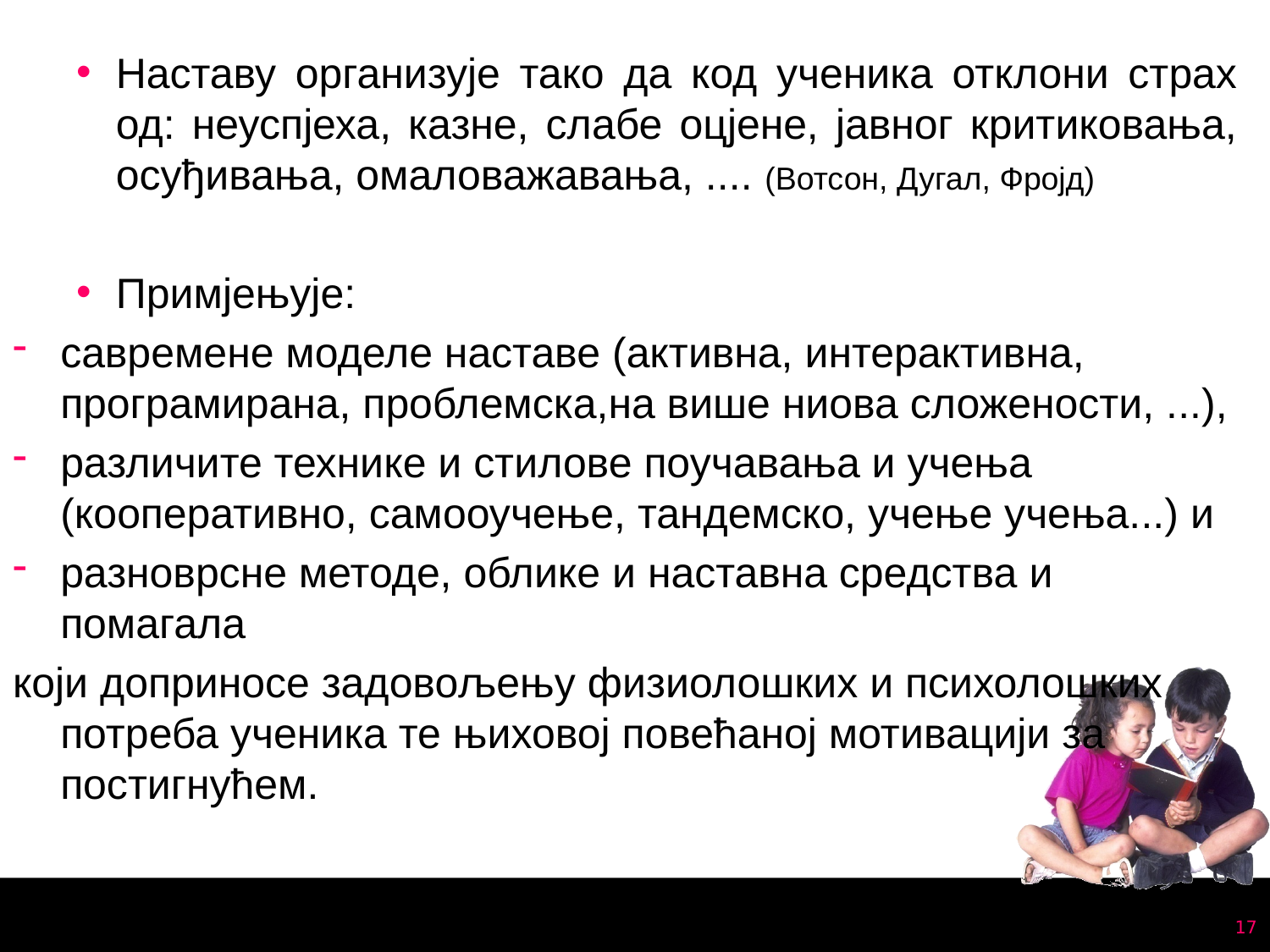

Наставу организује тако да код ученика отклони страх од: неуспјеха, казне, слабе оцјене, јавног критиковања, осуђивања, омаловажавања, .... (Вотсон, Дугал, Фројд)

Примјењује:
савремене моделе наставе (активна, интерактивна, програмирана, проблемска,на више ниова сложености, ...),
различите технике и стилове поучавања и учења (кооперативно, самооучење, тандемско, учење учења...) и
разноврсне методе, облике и наставна средства и помагала
који доприносе задовољењу физиолошких и психолошких потреба ученика те њиховој повећаној мотивацији за постигнућем.

17